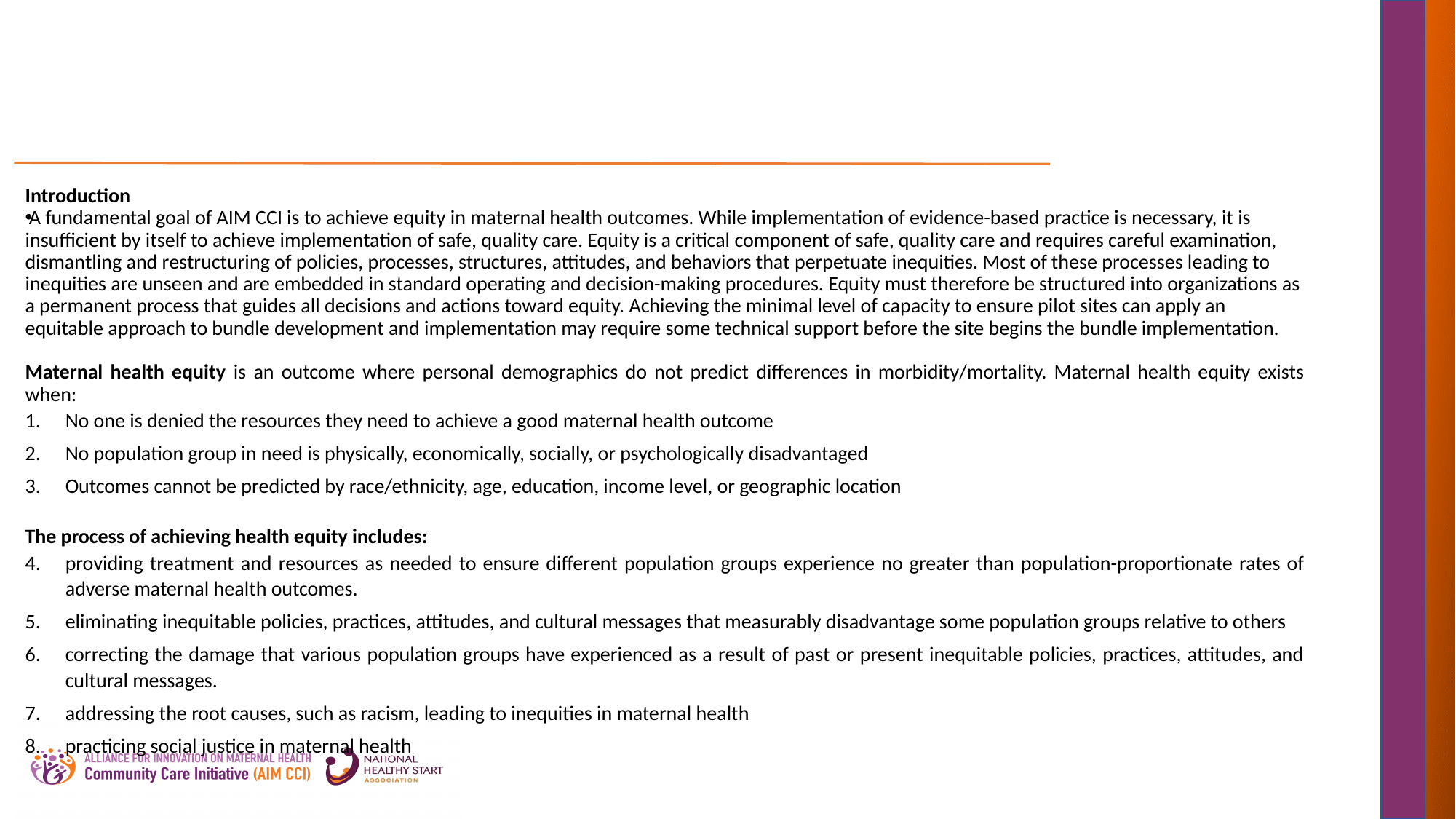

#
Introduction
A fundamental goal of AIM CCI is to achieve equity in maternal health outcomes. While implementation of evidence-based practice is necessary, it is insufficient by itself to achieve implementation of safe, quality care. Equity is a critical component of safe, quality care and requires careful examination, dismantling and restructuring of policies, processes, structures, attitudes, and behaviors that perpetuate inequities. Most of these processes leading to inequities are unseen and are embedded in standard operating and decision-making procedures. Equity must therefore be structured into organizations as a permanent process that guides all decisions and actions toward equity. Achieving the minimal level of capacity to ensure pilot sites can apply an equitable approach to bundle development and implementation may require some technical support before the site begins the bundle implementation.

Maternal health equity is an outcome where personal demographics do not predict differences in morbidity/mortality. Maternal health equity exists when:
No one is denied the resources they need to achieve a good maternal health outcome
No population group in need is physically, economically, socially, or psychologically disadvantaged
Outcomes cannot be predicted by race/ethnicity, age, education, income level, or geographic location

The process of achieving health equity includes:
providing treatment and resources as needed to ensure different population groups experience no greater than population-proportionate rates of adverse maternal health outcomes.
eliminating inequitable policies, practices, attitudes, and cultural messages that measurably disadvantage some population groups relative to others
correcting the damage that various population groups have experienced as a result of past or present inequitable policies, practices, attitudes, and cultural messages.
addressing the root causes, such as racism, leading to inequities in maternal health
practicing social justice in maternal health